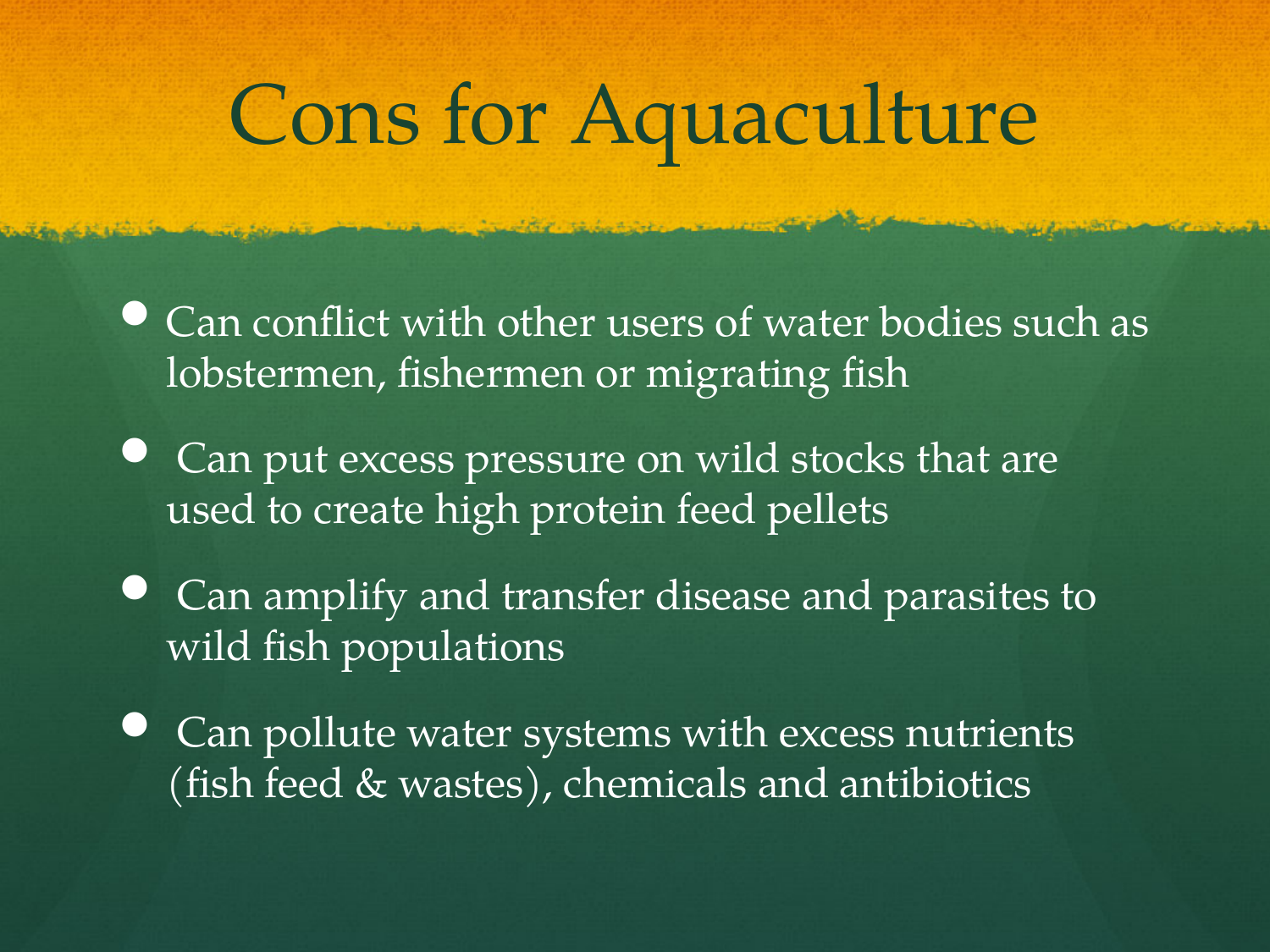

# Cons for Aquaculture
Can conflict with other users of water bodies such as lobstermen, fishermen or migrating fish
 Can put excess pressure on wild stocks that are used to create high protein feed pellets
 Can amplify and transfer disease and parasites to wild fish populations
 Can pollute water systems with excess nutrients (fish feed & wastes), chemicals and antibiotics